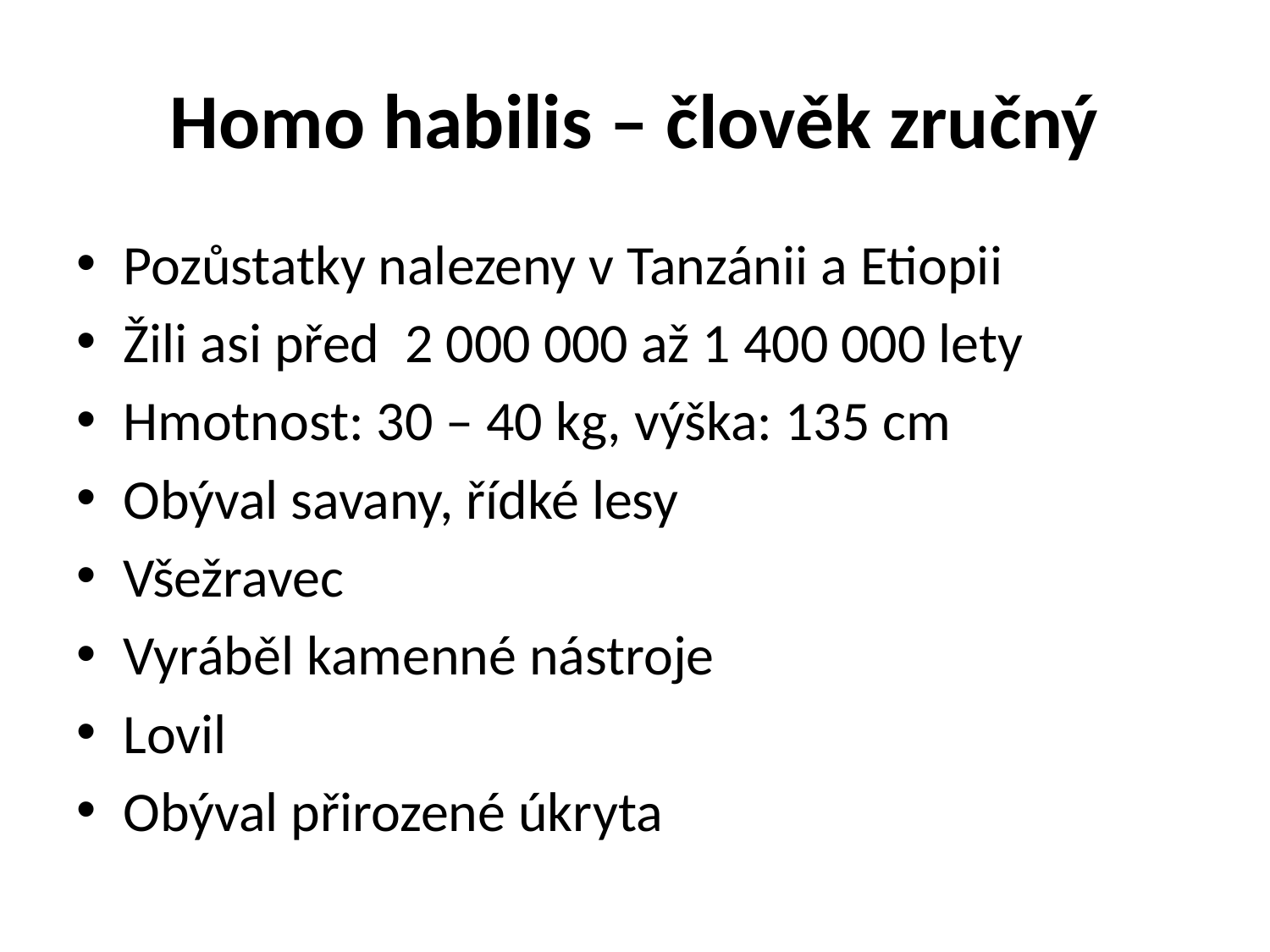

# Homo habilis – člověk zručný
Pozůstatky nalezeny v Tanzánii a Etiopii
Žili asi před  2 000 000 až 1 400 000 lety
Hmotnost: 30 – 40 kg, výška: 135 cm
Obýval savany, řídké lesy
Všežravec
Vyráběl kamenné nástroje
Lovil
Obýval přirozené úkryta